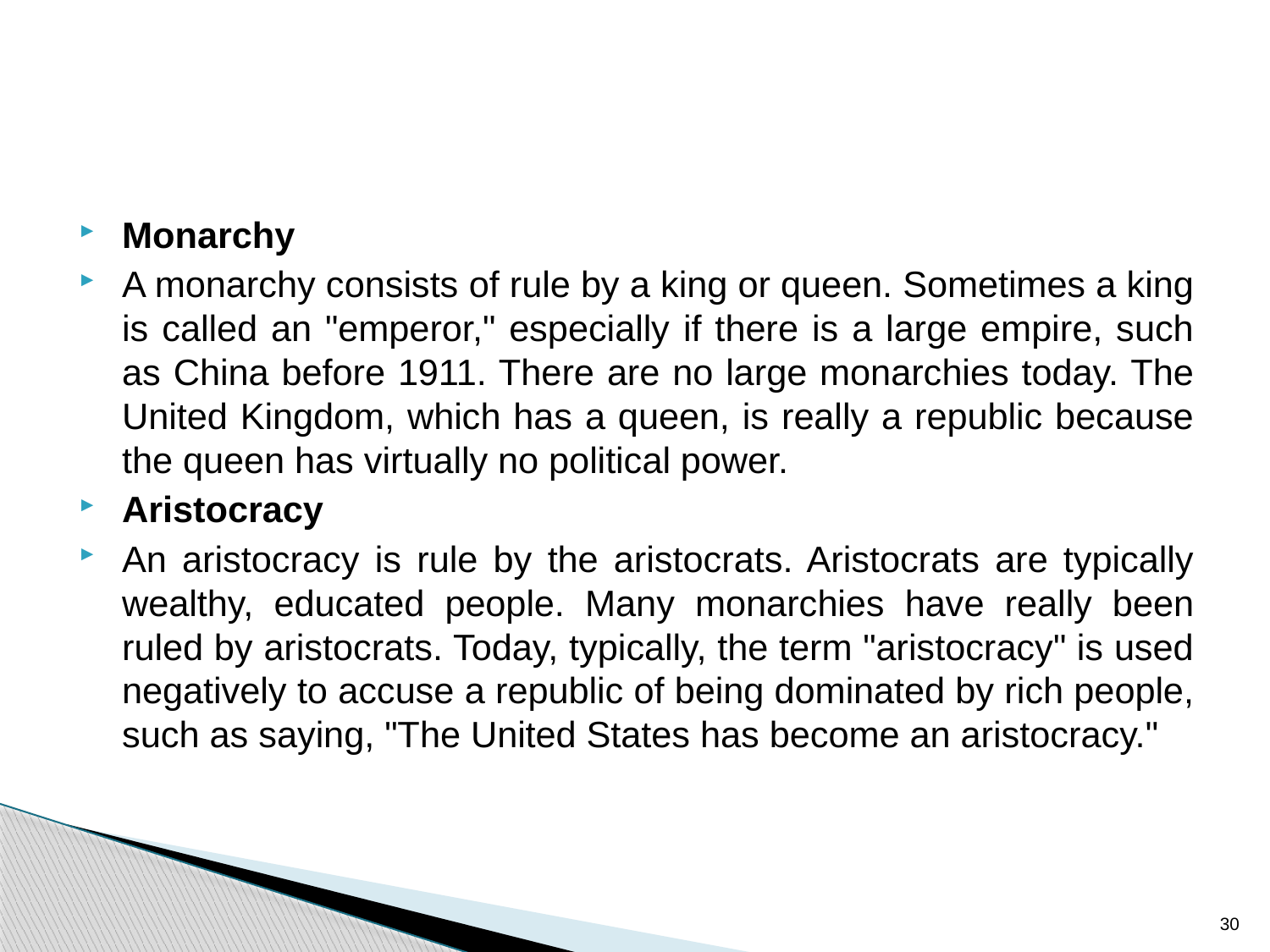

#
Monarchy
A monarchy consists of rule by a king or queen. Sometimes a king is called an "emperor," especially if there is a large empire, such as China before 1911. There are no large monarchies today. The United Kingdom, which has a queen, is really a republic because the queen has virtually no political power.
Aristocracy
An aristocracy is rule by the aristocrats. Aristocrats are typically wealthy, educated people. Many monarchies have really been ruled by aristocrats. Today, typically, the term "aristocracy" is used negatively to accuse a republic of being dominated by rich people, such as saying, "The United States has become an aristocracy."
30